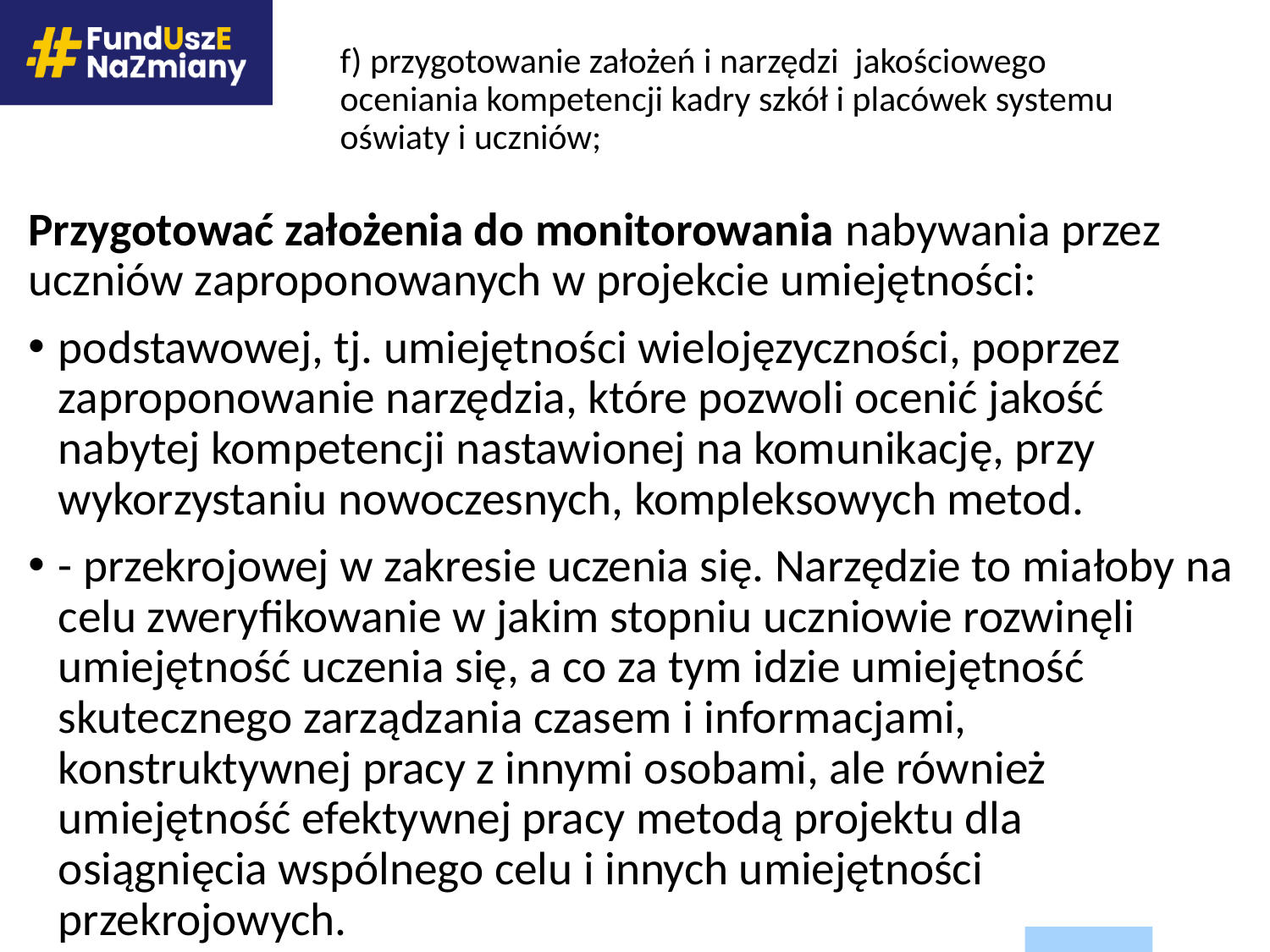

# f) przygotowanie założeń i narzędzi  jakościowego oceniania kompetencji kadry szkół i placówek systemu oświaty i uczniów;
Przygotować założenia do monitorowania nabywania przez uczniów zaproponowanych w projekcie umiejętności:
podstawowej, tj. umiejętności wielojęzyczności, poprzez zaproponowanie narzędzia, które pozwoli ocenić jakość nabytej kompetencji nastawionej na komunikację, przy wykorzystaniu nowoczesnych, kompleksowych metod.
- przekrojowej w zakresie uczenia się. Narzędzie to miałoby na celu zweryfikowanie w jakim stopniu uczniowie rozwinęli umiejętność uczenia się, a co za tym idzie umiejętność skutecznego zarządzania czasem i informacjami, konstruktywnej pracy z innymi osobami, ale również umiejętność efektywnej pracy metodą projektu dla osiągnięcia wspólnego celu i innych umiejętności przekrojowych.